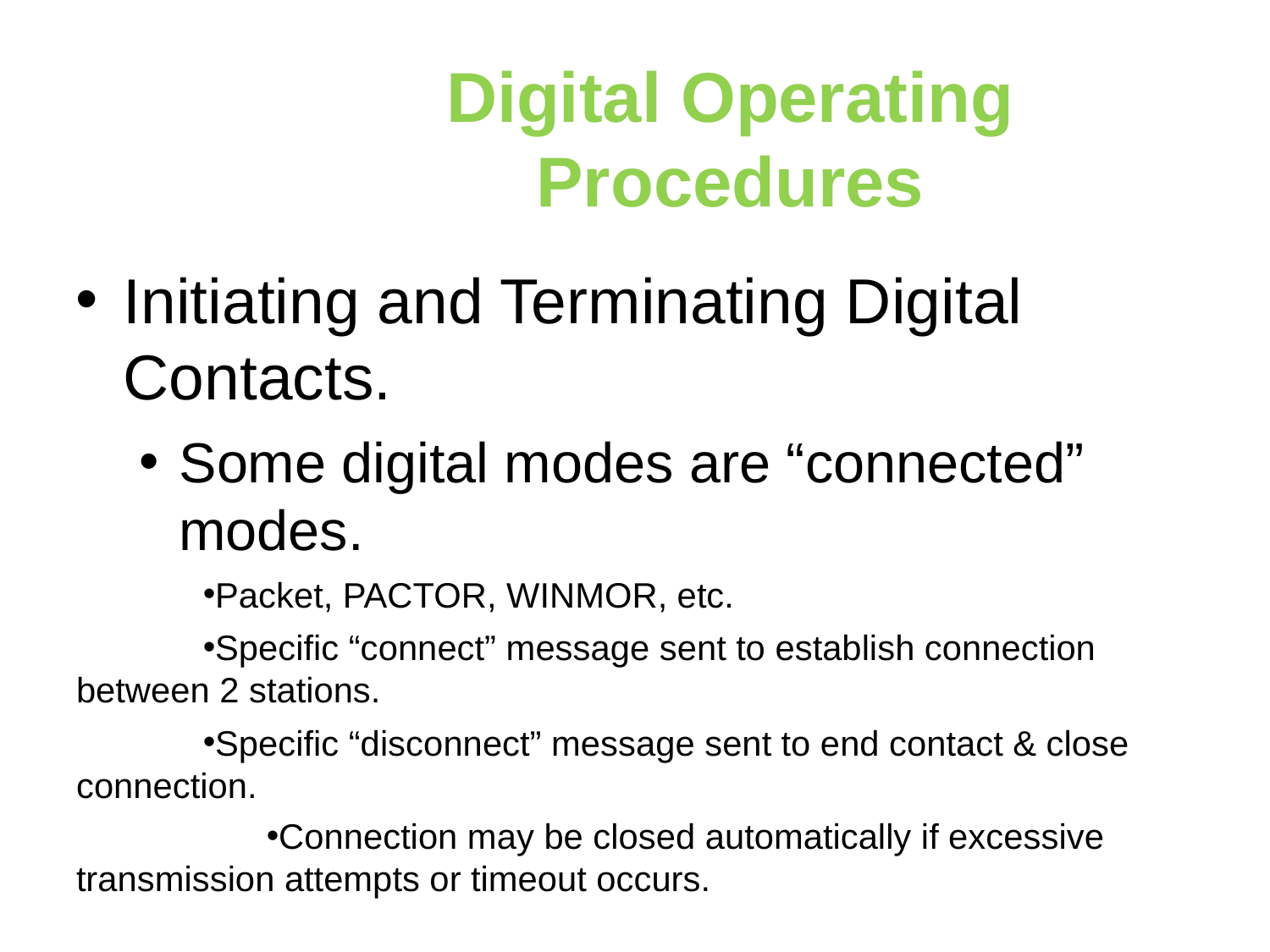

Digital Operating Procedures
Initiating and Terminating Digital Contacts.
Some digital modes are “connected” modes.
Packet, PACTOR, WINMOR, etc.
Specific “connect” message sent to establish connection  between 2 stations.
Specific “disconnect” message sent to end contact & close connection.
Connection may be closed automatically if excessive transmission attempts or timeout occurs.